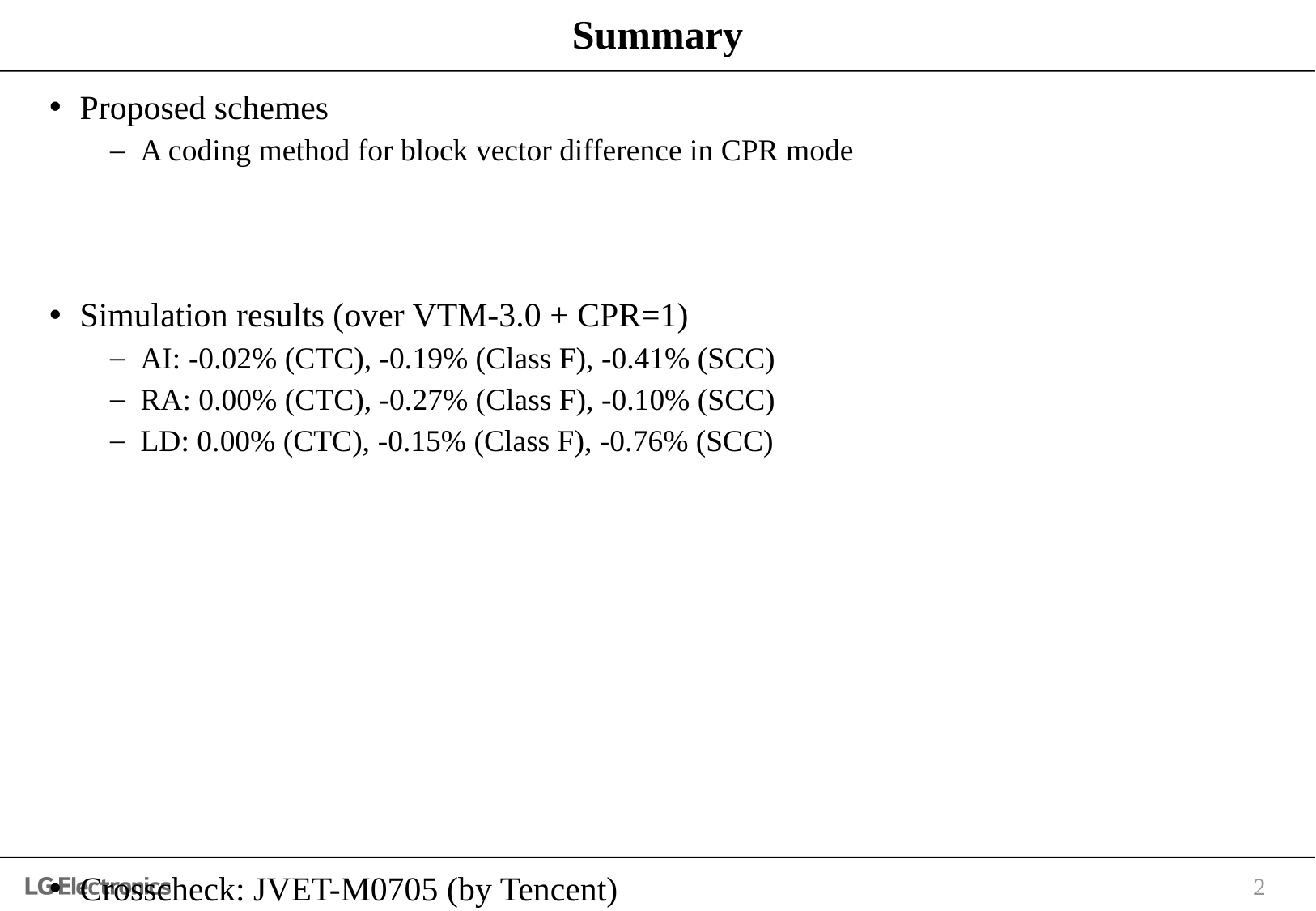

# Summary
Proposed schemes
A coding method for block vector difference in CPR mode

Simulation results (over VTM-3.0 + CPR=1)
AI: -0.02% (CTC), -0.19% (Class F), -0.41% (SCC)
RA: 0.00% (CTC), -0.27% (Class F), -0.10% (SCC)
LD: 0.00% (CTC), -0.15% (Class F), -0.76% (SCC)

Crosscheck: JVET-M0705 (by Tencent)

2